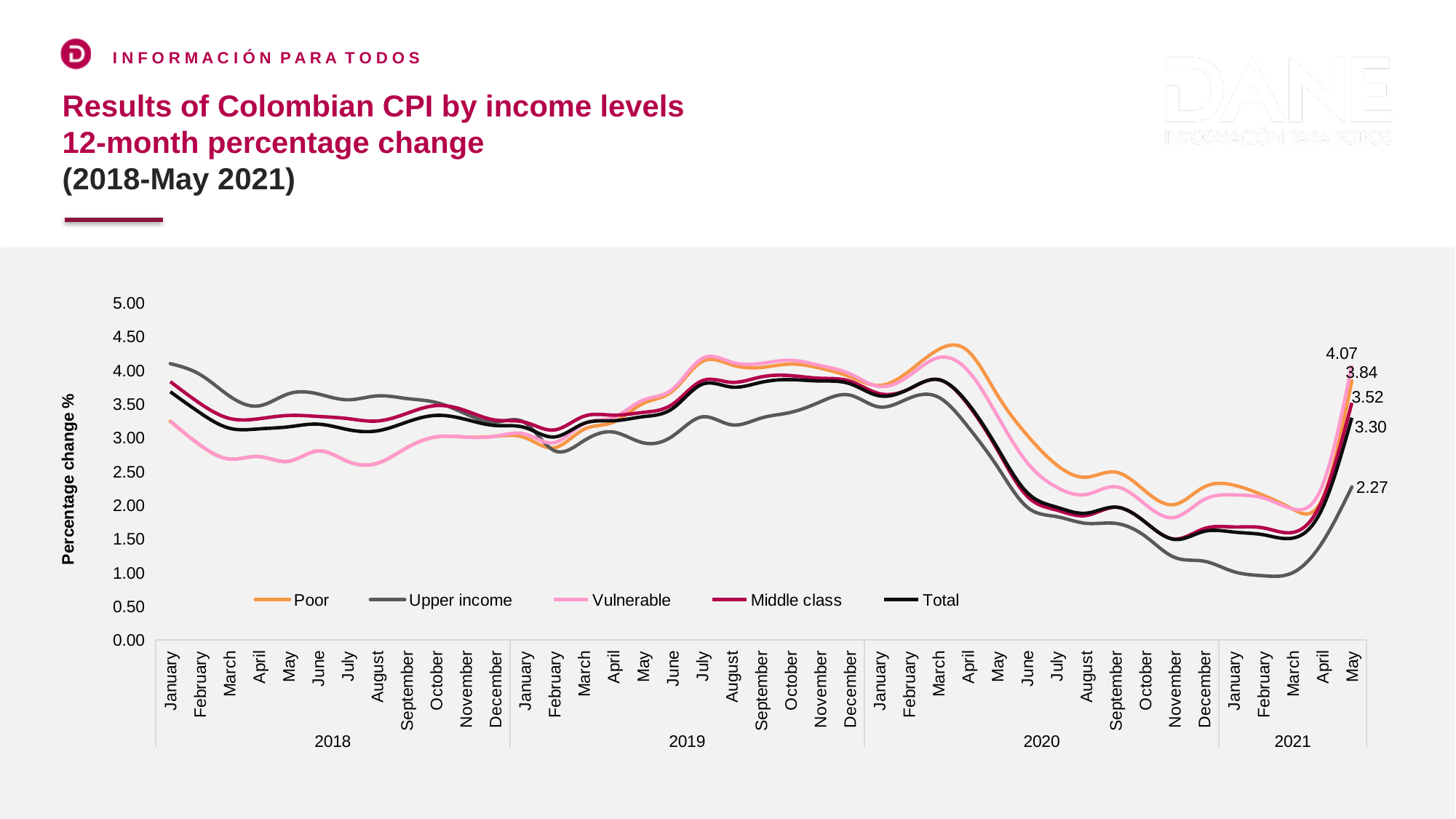

Results of Colombian CPI by income levels
12-month percentage change
(2018-May 2021)

### Chart

| Category | Poor | Upper income | Vulnerable | Middle class | Total |
|---|---|---|---|---|---|
| January | 3.241973 | 4.097344 | 3.241973 | 3.83027 | 3.68 |
| February | 2.892649 | 3.937596 | 2.892649 | 3.508677 | 3.37 |
| March | 2.683839 | 3.61751 | 2.683839 | 3.285304 | 3.14 |
| April | 2.719224 | 3.470542 | 2.719224 | 3.280041 | 3.13 |
| May | 2.649238 | 3.649842 | 2.649238 | 3.328732 | 3.16 |
| June | 2.802548 | 3.648117 | 2.802548 | 3.314489 | 3.2 |
| July | 2.648341 | 3.561154 | 2.648341 | 3.282444 | 3.12 |
| August | 2.617932 | 3.61872 | 2.617932 | 3.246522 | 3.1 |
| September | 2.848118 | 3.579997 | 2.848118 | 3.358218 | 3.23 |
| October | 3.011371 | 3.52123 | 3.011371 | 3.475109 | 3.33 |
| November | 3.00822012 | 3.35249014 | 3.00822012 | 3.399471 | 3.27 |
| December | 3.02 | 3.23 | 3.02 | 3.260467 | 3.18 |
| January | 3.0005731060802177 | 3.222836173701804 | 3.053951607685468 | 3.2293492628733045 | 3.15 |
| February | 2.85 | 2.806752182964724 | 2.925765057936187 | 3.114138109952771 | 3.01 |
| March | 3.122167856718839 | 2.95356550503154 | 3.204391946417208 | 3.316614497947593 | 3.21 |
| April | 3.229078331855199 | 3.082732318425055 | 3.3 | 3.333404652454893 | 3.25 |
| May | 3.5055953143818206 | 2.9244449465675855 | 3.554365212090376 | 3.3740616862461317 | 3.31 |
| June | 3.6892877563925817 | 3.0210523701202985 | 3.7184964095735835 | 3.4943707234994825 | 3.43 |
| July | 4.126708203883448 | 3.3075102672155516 | 4.172716461730791 | 3.842720402188053 | 3.79 |
| August | 4.08 | 3.19 | 4.12 | 3.82 | 3.75 |
| September | 4.04 | 3.29 | 4.1 | 3.9 | 3.82 |
| October | 4.090796925552057 | 3.374294480125376 | 4.1463968122259915 | 3.9194245986950165 | 3.86 |
| November | 4.03 | 3.53 | 4.07 | 3.88 | 3.84 |
| December | 3.9036517737164074 | 3.631098435746086 | 3.9481915935480685 | 3.8384036772267422 | 3.8 |
| January | 3.773963930331218 | 3.454857442773673 | 3.7590306244844394 | 3.6530404919388713 | 3.62 |
| February | 3.9816893718512416 | 3.5824586945677006 | 3.914058341888586 | 3.7180131087842003 | 3.72 |
| March | 4.304209966623869 | 3.600850933435984 | 4.1858133909273585 | 3.8613313572862245 | 3.86 |
| April | 4.286004784735693 | 3.163560709524978 | 3.9953892705950027 | 3.49321685516309 | 3.51 |
| May | 3.632653862329642 | 2.570548086248059 | 3.3244118483825935 | 2.8196295744843747 | 2.85 |
| June | 3.0403167475060555 | 1.972805543400124 | 2.634855173648599 | 2.1353252465884003 | 2.19 |
| July | 2.598199022694751 | 1.8293174019097562 | 2.266724690236173 | 1.9268606991282415 | 1.97 |
| August | 2.412979131400808 | 1.7296186411995262 | 2.157365097423324 | 1.845375992156556 | 1.88 |
| September | 2.4894159330426087 | 1.728988622667076 | 2.2719473425988195 | 1.9681067701450843 | 1.97 |
| October | 2.2100718585656187 | 1.539533004038429 | 2.013231414107419 | 1.748820822497968 | 1.75 |
| November | 2.0090380247750703 | 1.2238459314427368 | 1.8175171146913383 | 1.4961744607991998 | 1.49 |
| December | 2.268997837083716 | 1.167413809795877 | 2.08225182796156 | 1.6510953592741415 | 1.61 |
| January | 2.2958602968501776 | 1.0129880723009808 | 2.1510350808904803 | 1.6761061345105341 | 1.6 |
| February | 2.145770832440596 | 0.9520404451286267 | 2.1058244190319173 | 1.6625573056794285 | 1.56 |
| March | 1.9412649981288947 | 0.9973874825997433 | 1.9439223112922275 | 1.5949326071967942 | 1.51 |
| April | 2.091279236284098 | 1.446254425100256 | 2.2845274485039067 | 2.0721363461923343 | 1.95 |
| May | 3.840517569944379 | 2.2690206425459323 | 4.071867169586088 | 3.5155799816610998 | 3.29566353995828 |